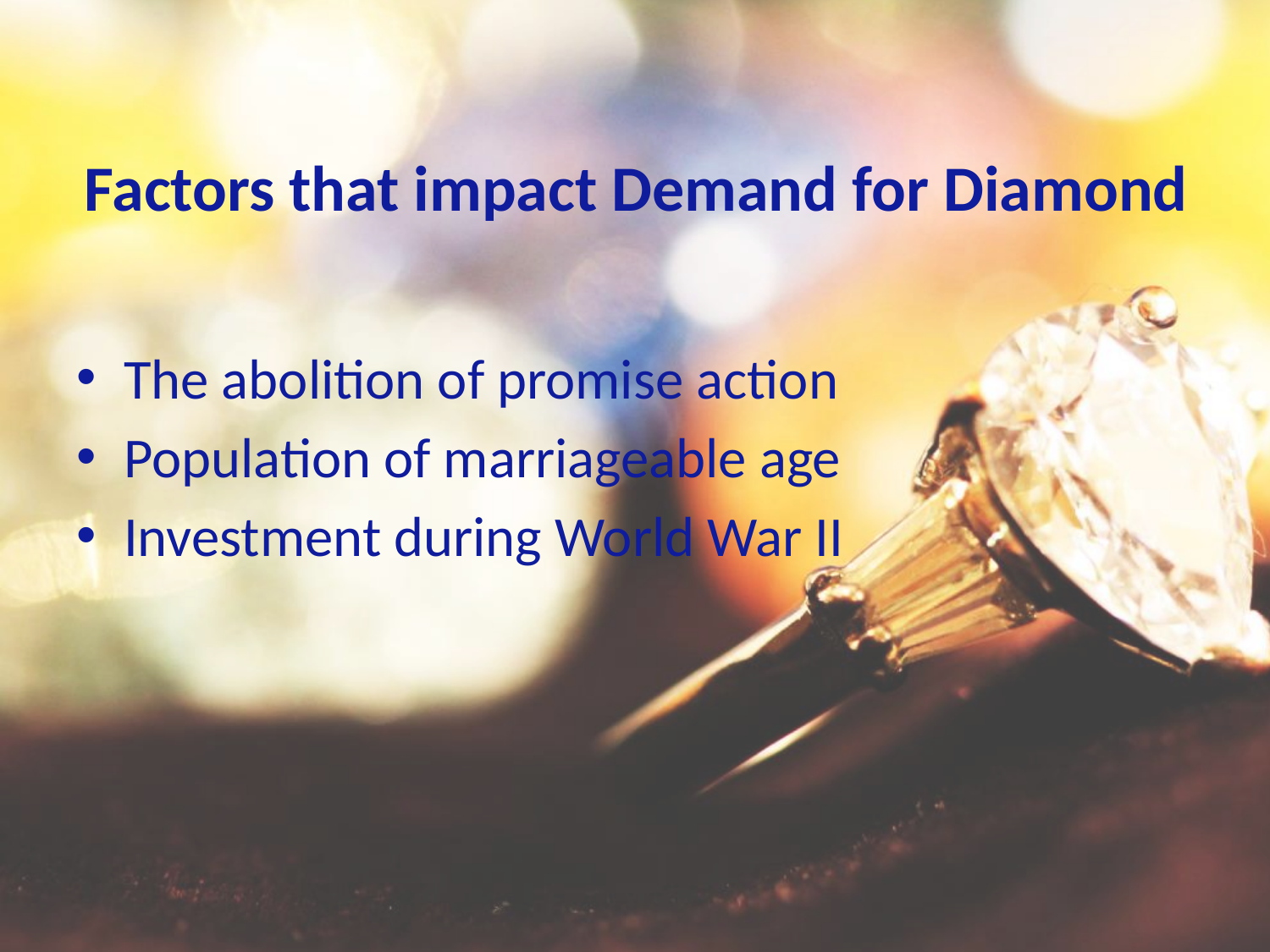

# Factors that impact Demand for Diamond
The abolition of promise action
Population of marriageable age
Investment during World War II